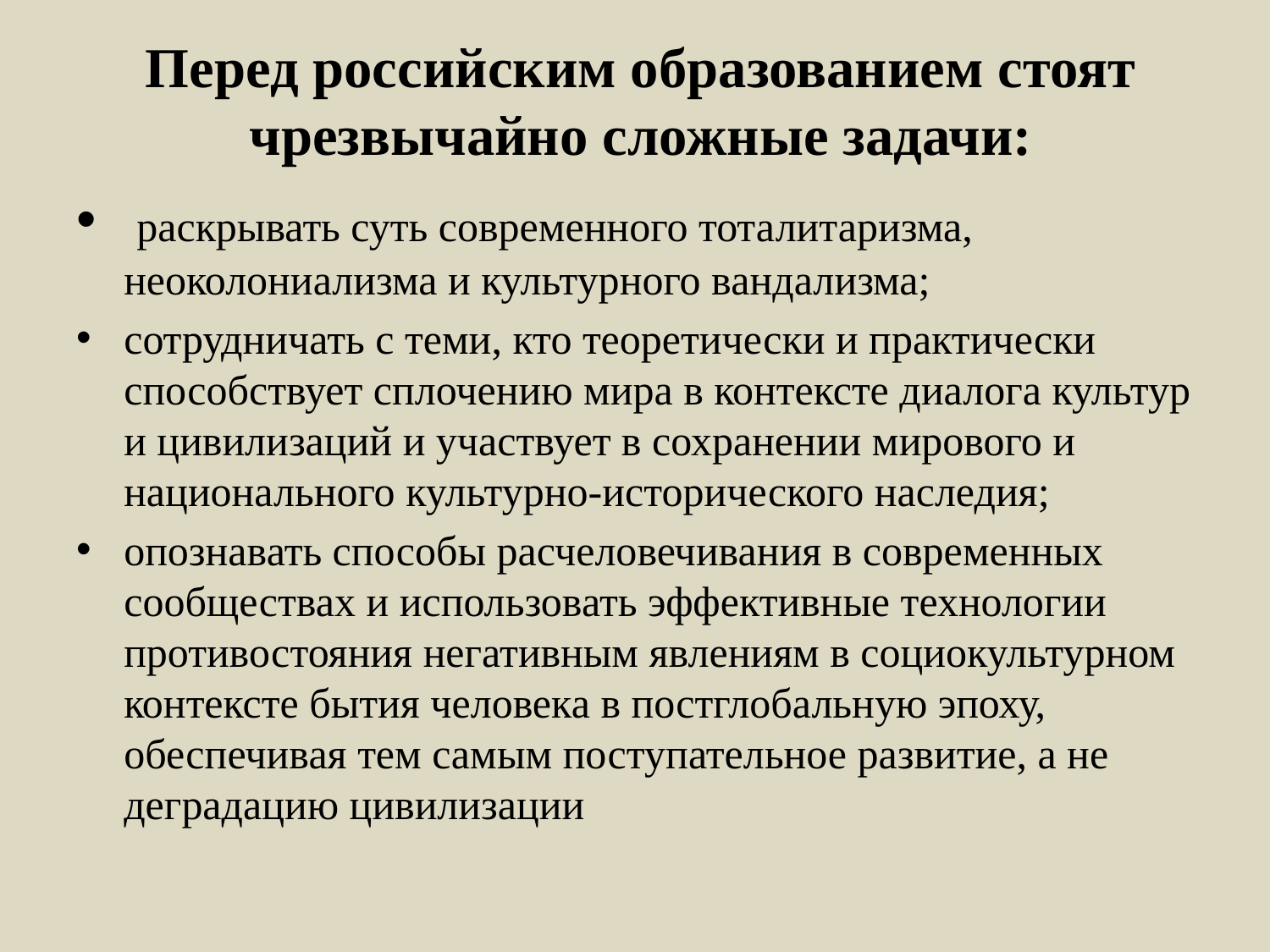

# Перед российским образованием стоят чрезвычайно сложные задачи:
 раскрывать суть современного тоталитаризма, неоколониализма и культурного вандализма;
сотрудничать с теми, кто теоретически и практически способствует сплочению мира в контексте диалога культур и цивилизаций и участвует в сохранении мирового и национального культурно-исторического наследия;
опознавать способы расчеловечивания в современных сообществах и использовать эффективные технологии противостояния негативным явлениям в социокультурном контексте бытия человека в постглобальную эпоху, обеспечивая тем самым поступательное развитие, а не деградацию цивилизации